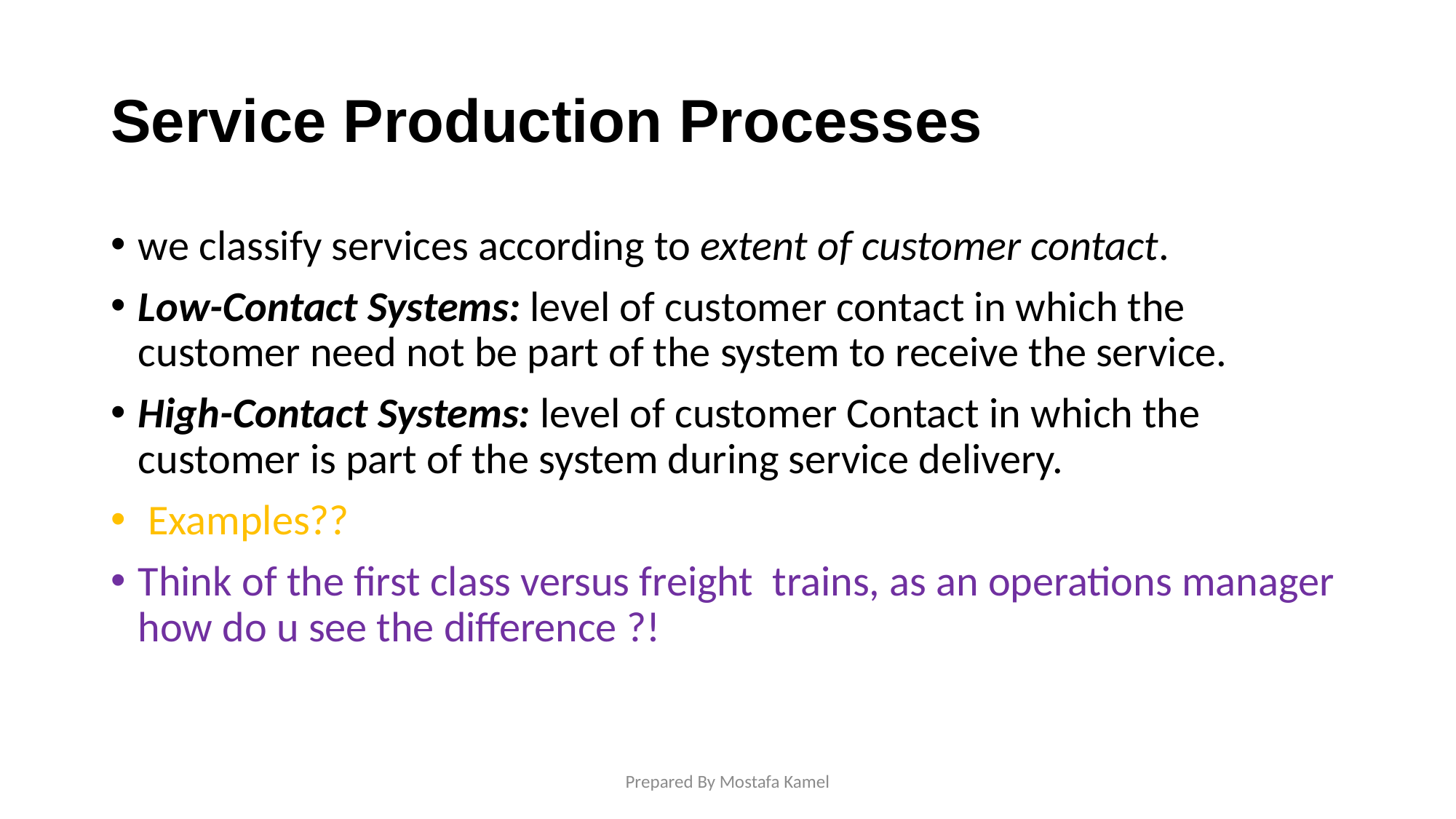

# Service Production Processes
we classify services according to extent of customer contact.
Low-Contact Systems: level of customer contact in which the customer need not be part of the system to receive the service.
High-Contact Systems: level of customer Contact in which the customer is part of the system during service delivery.
 Examples??
Think of the first class versus freight  trains, as an operations manager how do u see the difference ?!
Prepared By Mostafa Kamel